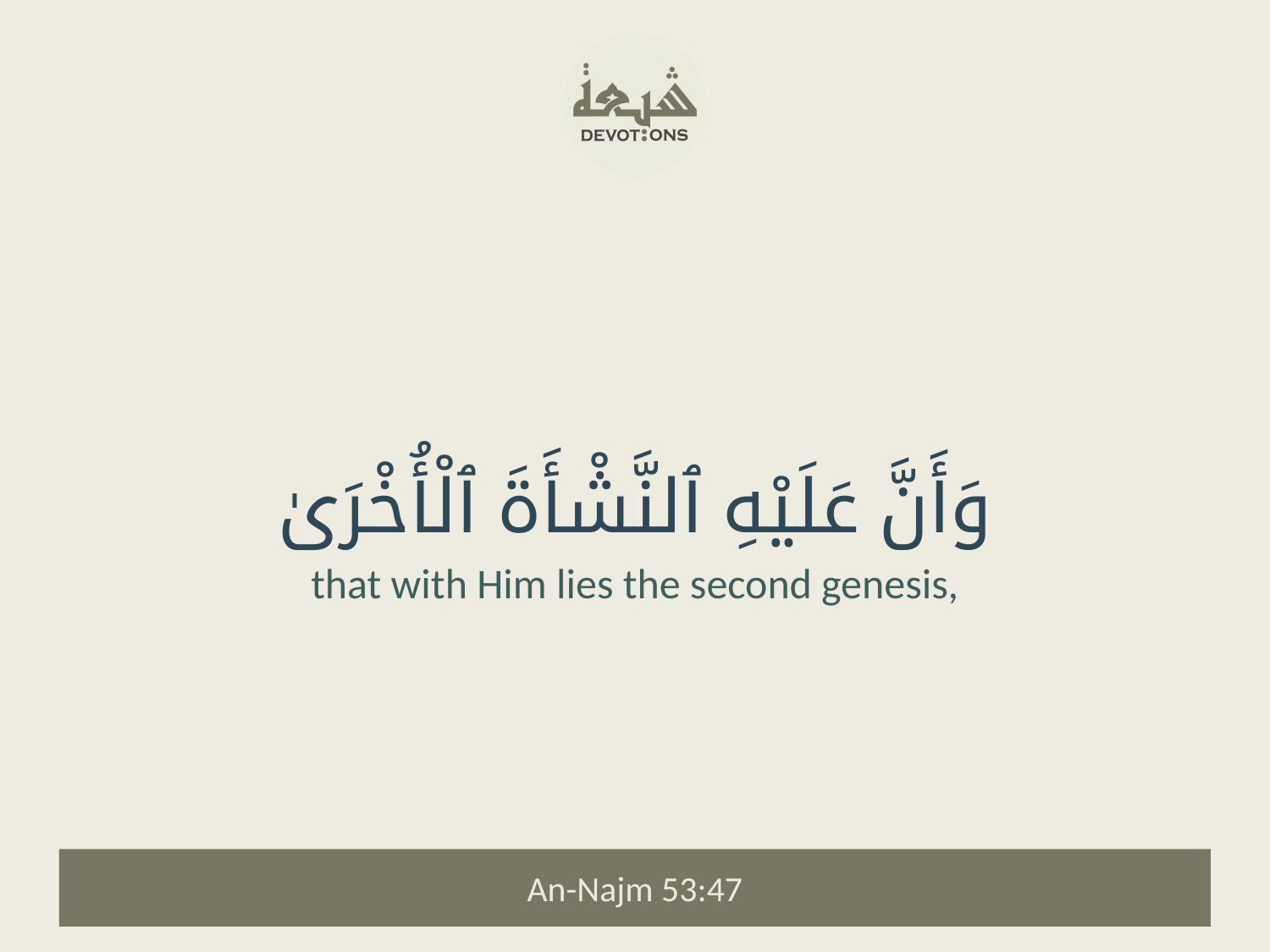

وَأَنَّ عَلَيْهِ ٱلنَّشْأَةَ ٱلْأُخْرَىٰ
that with Him lies the second genesis,
An-Najm 53:47